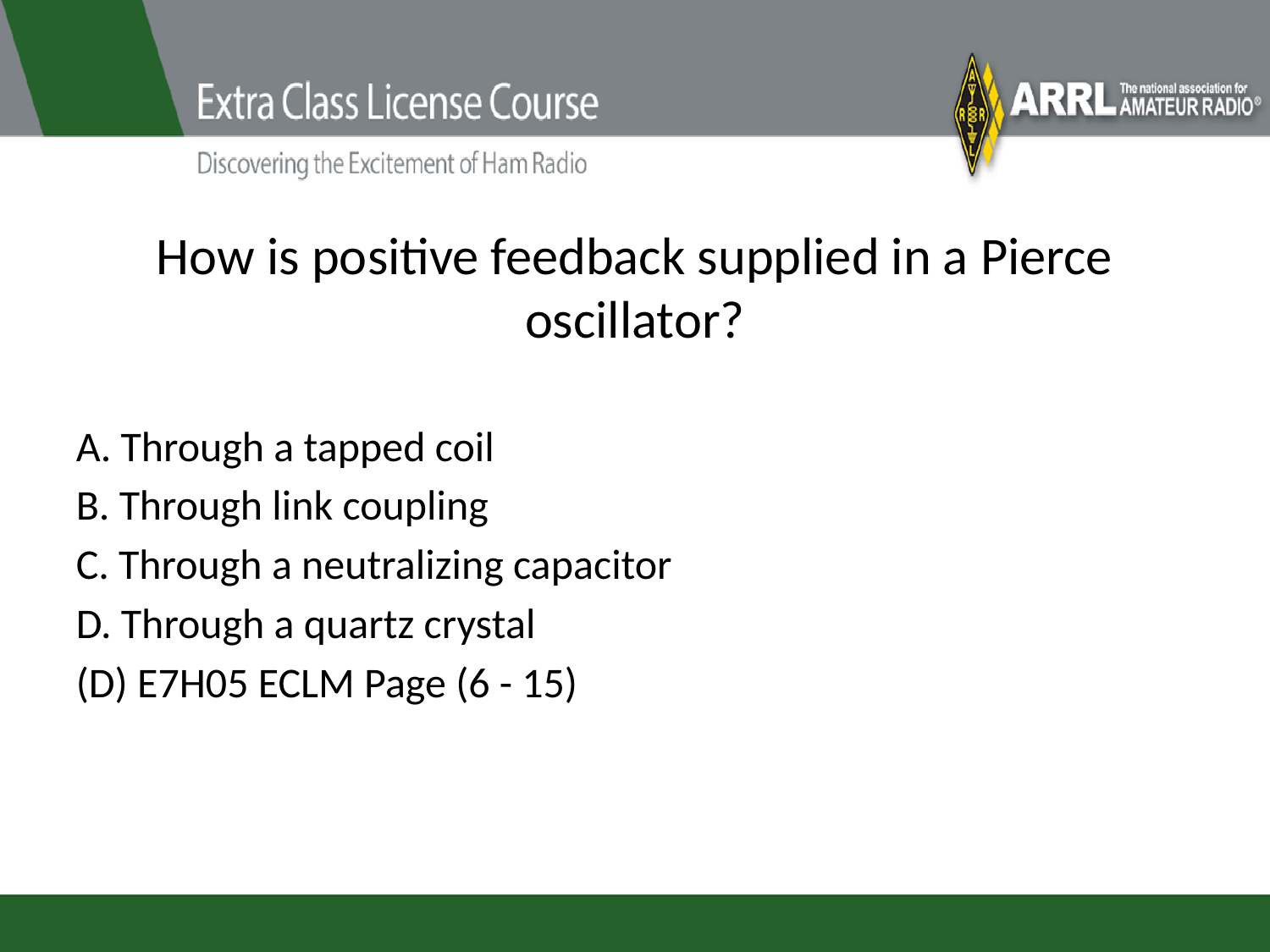

# How is positive feedback supplied in a Pierce oscillator?
A. Through a tapped coil
B. Through link coupling
C. Through a neutralizing capacitor
D. Through a quartz crystal
(D) E7H05 ECLM Page (6 - 15)